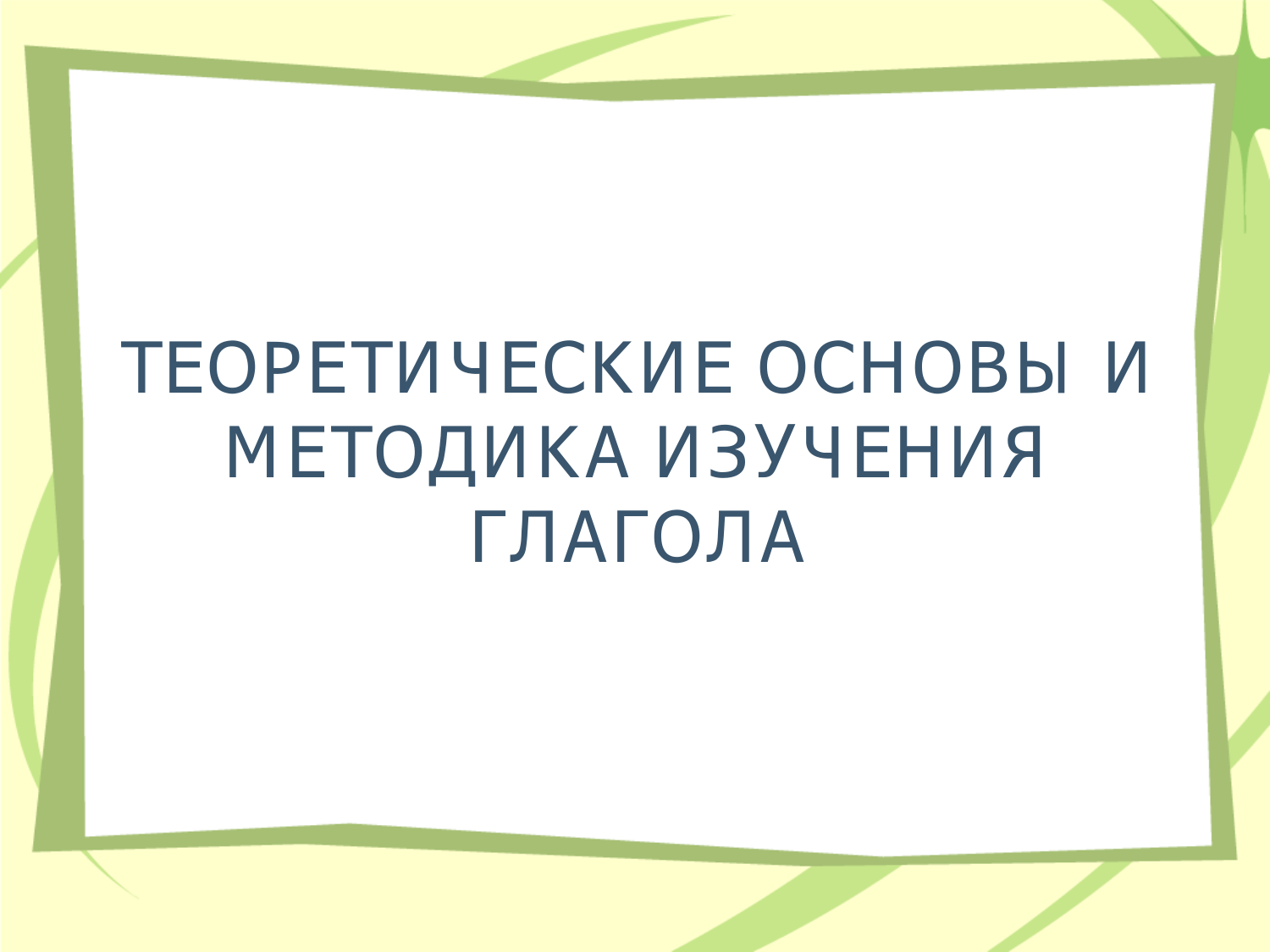

# Теоретические основы и Методика изучения глагола